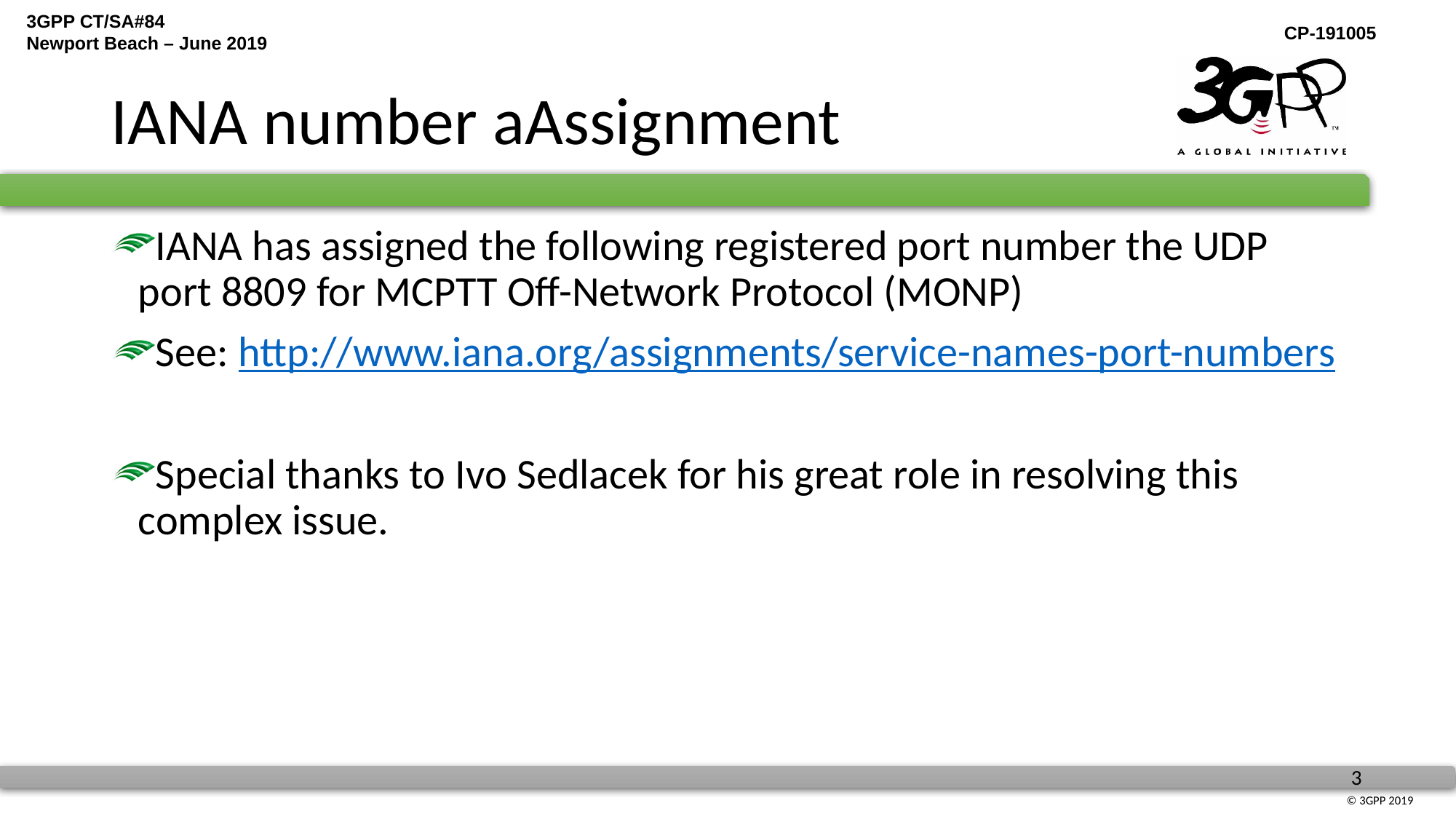

# IANA number aAssignment
IANA has assigned the following registered port number the UDP port 8809 for MCPTT Off-Network Protocol (MONP)
See: http://www.iana.org/assignments/service-names-port-numbers

Special thanks to Ivo Sedlacek for his great role in resolving this complex issue.